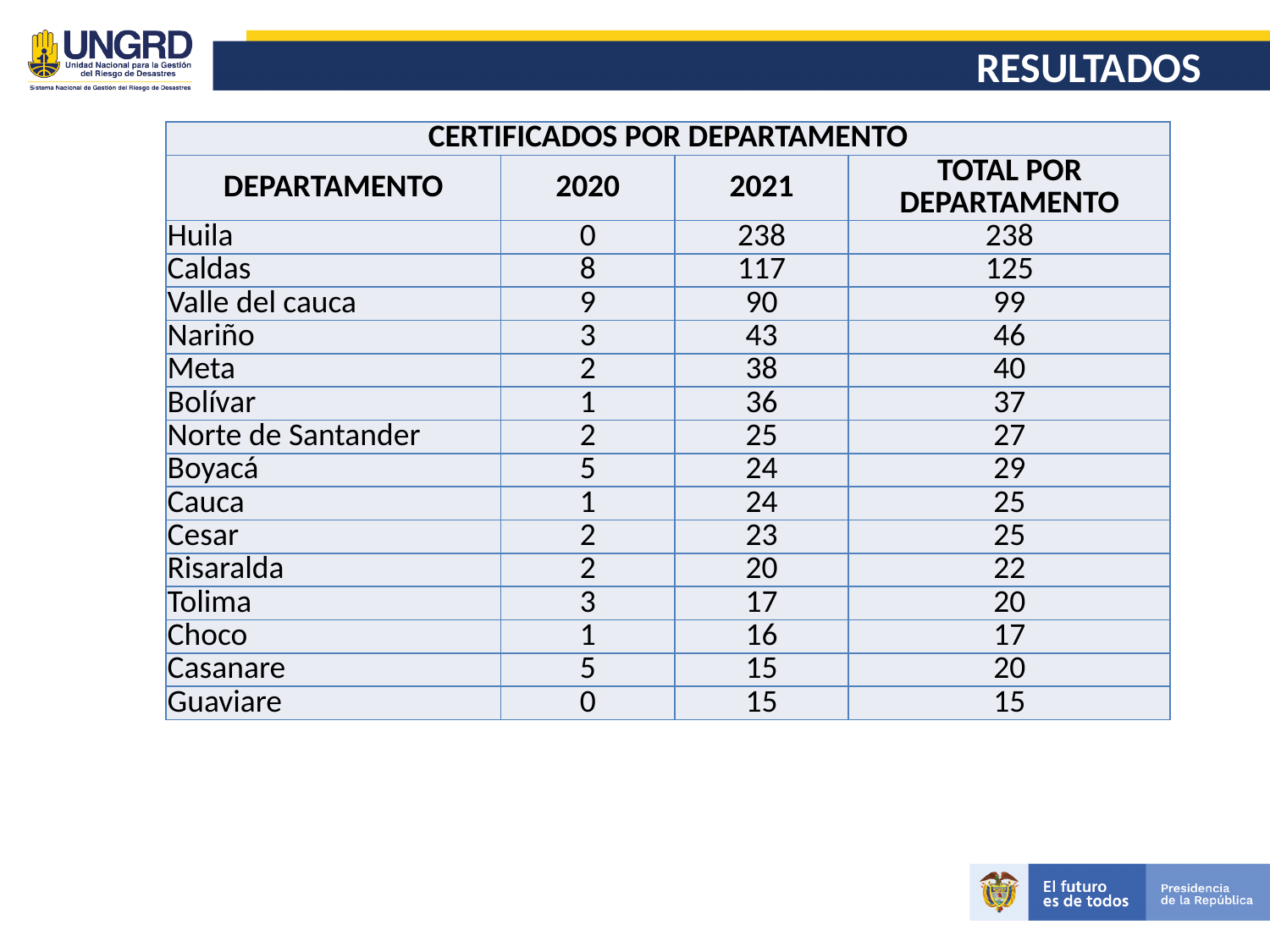

# RESULTADOS
| CERTIFICADOS POR DEPARTAMENTO |  |  |  |
| --- | --- | --- | --- |
| DEPARTAMENTO | 2020 | 2021 | TOTAL POR DEPARTAMENTO |
| Huila | 0 | 238 | 238 |
| Caldas | 8 | 117 | 125 |
| Valle del cauca | 9 | 90 | 99 |
| Nariño | 3 | 43 | 46 |
| Meta | 2 | 38 | 40 |
| Bolívar | 1 | 36 | 37 |
| Norte de Santander | 2 | 25 | 27 |
| Boyacá | 5 | 24 | 29 |
| Cauca | 1 | 24 | 25 |
| Cesar | 2 | 23 | 25 |
| Risaralda | 2 | 20 | 22 |
| Tolima | 3 | 17 | 20 |
| Choco | 1 | 16 | 17 |
| Casanare | 5 | 15 | 20 |
| Guaviare | 0 | 15 | 15 |